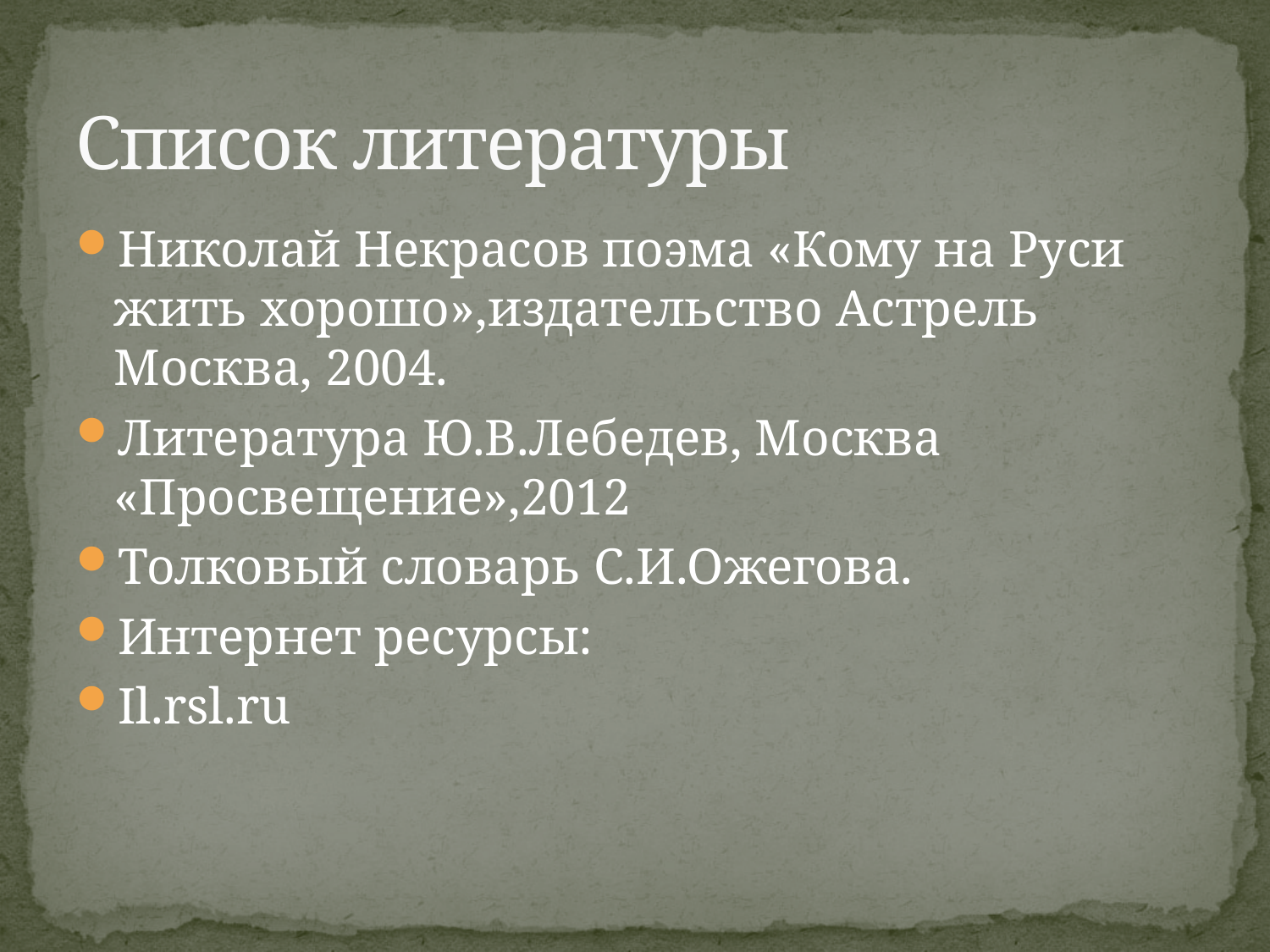

# Список литературы
Николай Некрасов поэма «Кому на Руси жить хорошо»,издательство Астрель Москва, 2004.
Литература Ю.В.Лебедев, Москва «Просвещение»,2012
Толковый словарь С.И.Ожегова.
Интернет ресурсы:
Il.rsl.ru